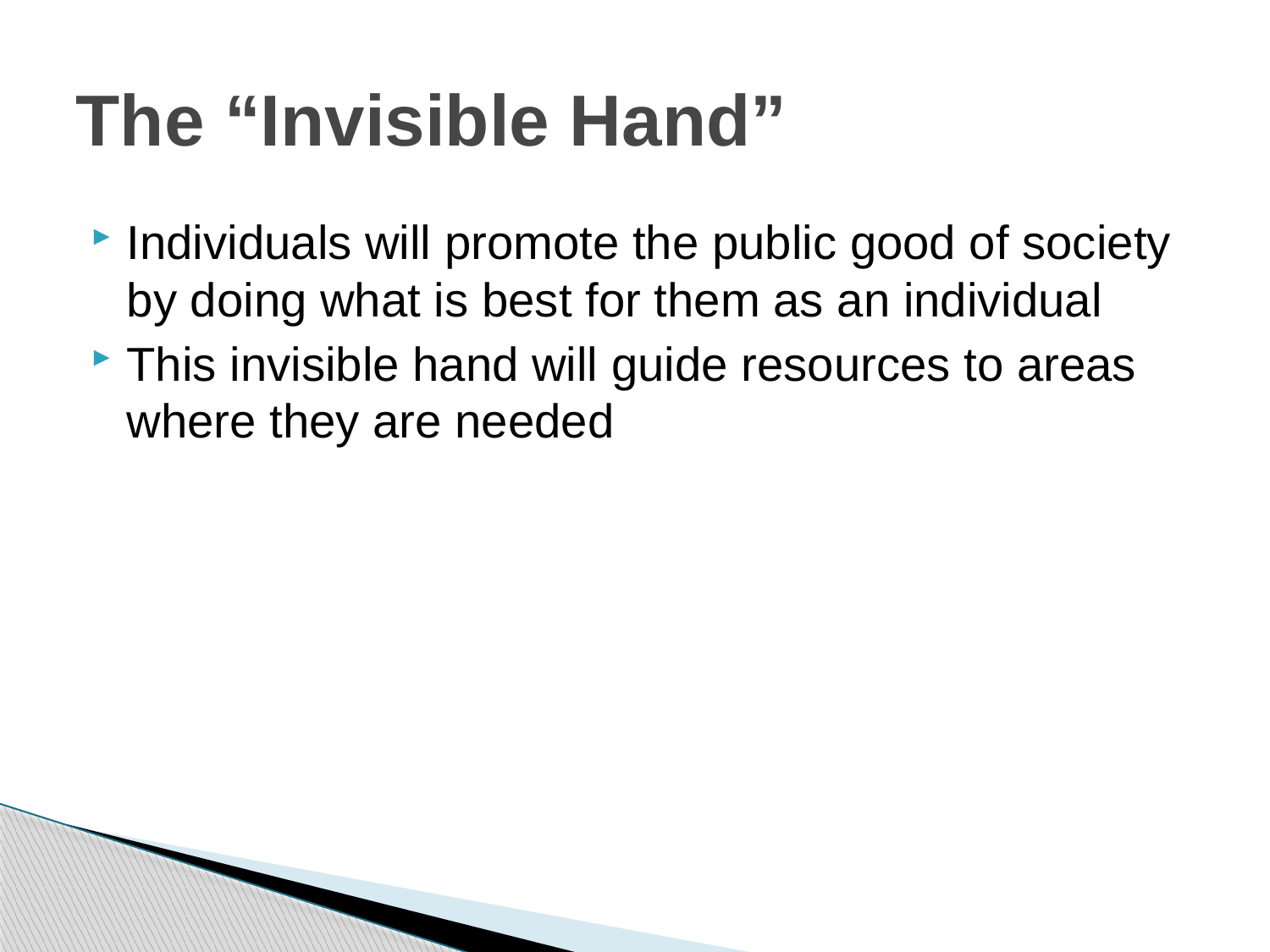

# The “Invisible Hand”
Individuals will promote the public good of society by doing what is best for them as an individual
This invisible hand will guide resources to areas where they are needed